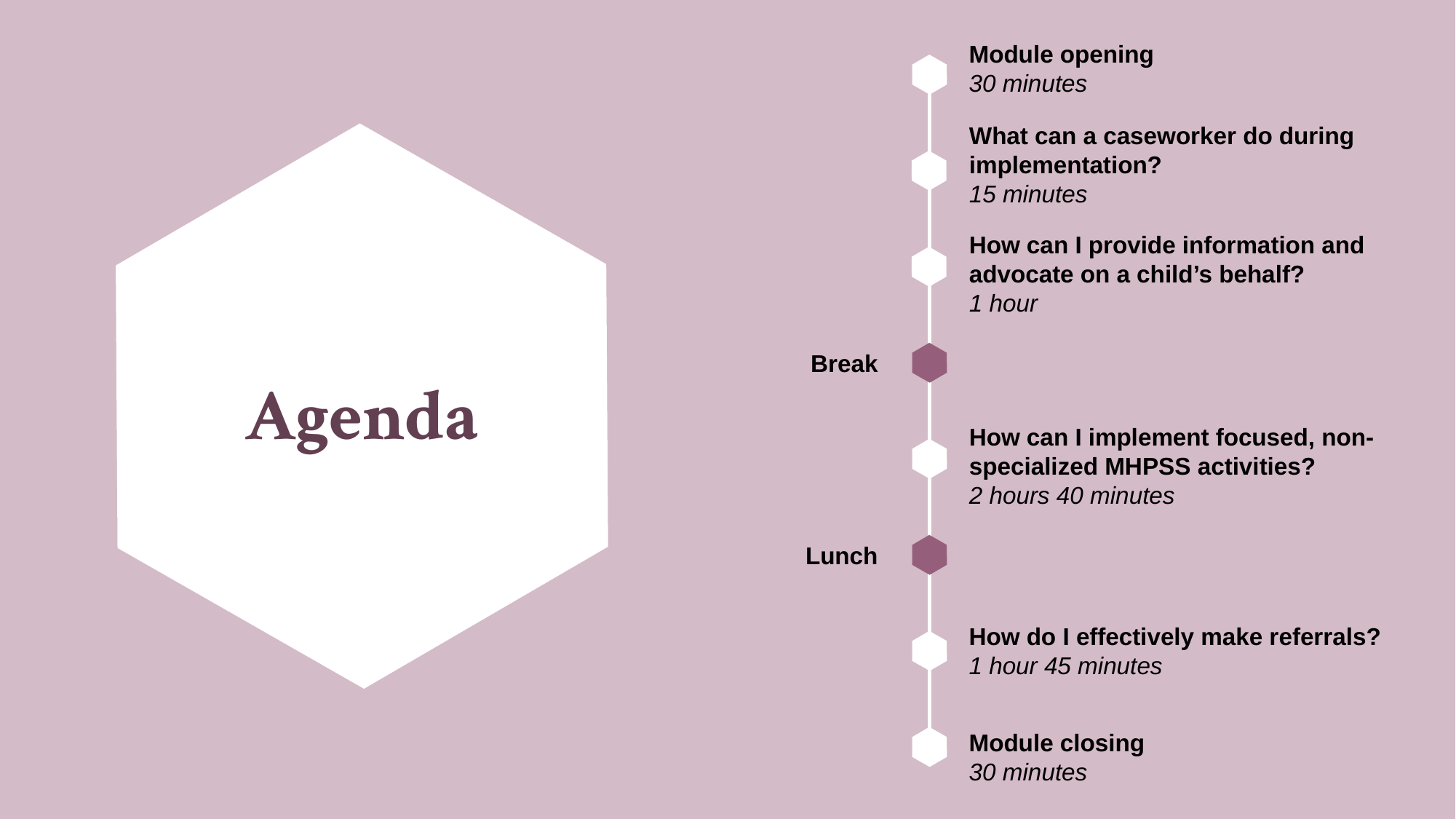

Module opening
30 minutes

What can a caseworker do during implementation?
15 minutes

How can I provide information and advocate on a child’s behalf?
1 hour

Break

# Agenda
How can I implement focused, non-specialized MHPSS activities?
2 hours 40 minutes

Lunch

How do I effectively make referrals?
1 hour 45 minutes

Module closing
30 minutes